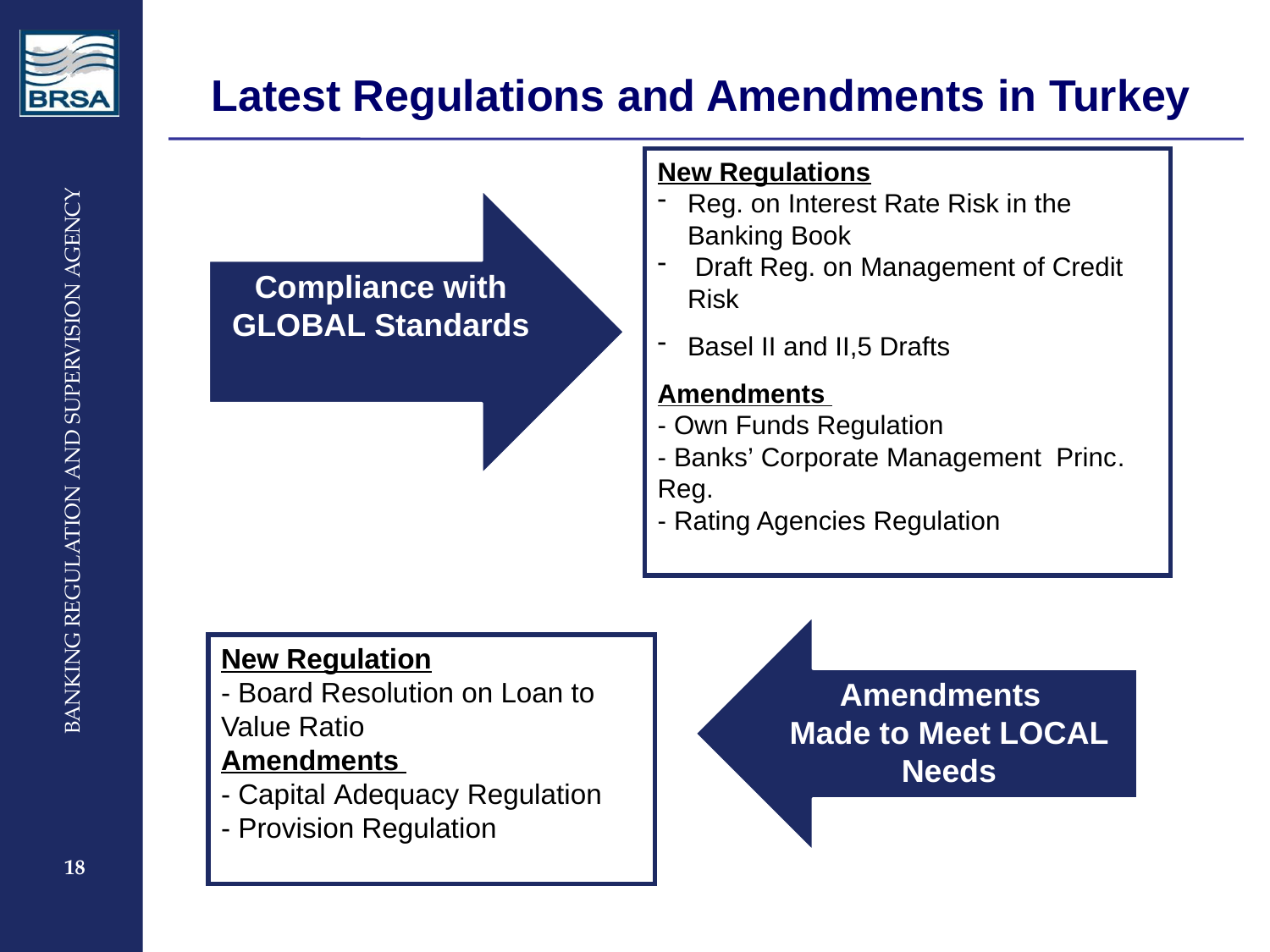

# Latest Regulations and Amendments in Turkey
Compliance with GLOBAL Standards

New Regulations
Reg. on Interest Rate Risk in the Banking Book
 Draft Reg. on Management of Credit Risk
Basel II and II,5 Drafts
Amendments
- Own Funds Regulation
- Banks’ Corporate Management  Princ. Reg.
- Rating Agencies Regulation

Compliance with the International Standards

Amendments
Made to Meet LOCAL Needs

New Regulation
- Board Resolution on Loan to Value Ratio
Amendments
- Capital Adequacy Regulation
- Provision Regulation